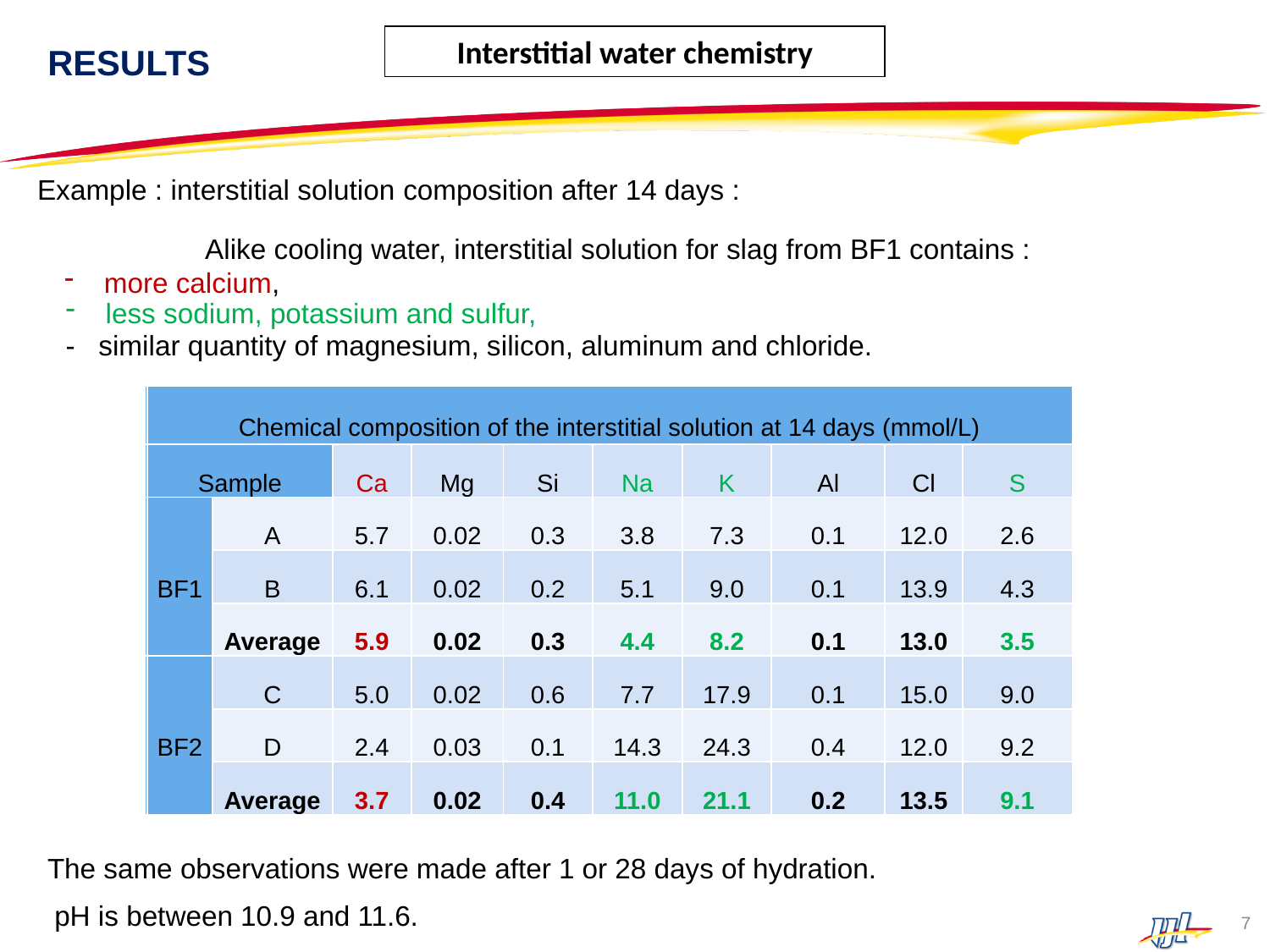

# Results
Interstitial water chemistry
Example : interstitial solution composition after 14 days :
Alike cooling water, interstitial solution for slag from BF1 contains :
more calcium,
less sodium, potassium and sulfur,
-   similar quantity of magnesium, silicon, aluminum and chloride.
| Chemical composition of the interstitial solution at 14 days (mmol/L) |  |  |  |  |  |  |  |  |  |
| --- | --- | --- | --- | --- | --- | --- | --- | --- | --- |
| Sample |  | Ca |  |  | Na | K |  |  | S |
| BF1 | A | 5.7 |  |  | 3.8 | 7.3 |  |  | 2.6 |
|  | B | 6.1 |  |  | 5.1 | 9.0 |  |  | 4.3 |
|  | Average | 5.9 |  |  | 4.4 | 8.2 |  |  | 3.5 |
| BF2 | C | 5.0 |  |  | 7.7 | 17.9 |  |  | 9.0 |
|  | D | 2.4 |  |  | 14.3 | 24.3 |  |  | 9.2 |
|  | Average | 3.7 |  |  | 11.0 | 21.1 |  |  | 9.1 |
| Chemical composition of the interstitial solution at 14 days (mmol/L) |  |  |  |  |  |  |  |  |  |
| --- | --- | --- | --- | --- | --- | --- | --- | --- | --- |
| Sample |  | Ca |  |  |  |  |  |  |  |
| BF1 | A | 5.7 |  |  |  |  |  |  |  |
|  | B | 6.1 |  |  |  |  |  |  |  |
|  | Average | 5.9 |  |  |  |  |  |  |  |
| BF2 | C | 5.0 |  |  |  |  |  |  |  |
|  | D | 2.4 |  |  |  |  |  |  |  |
|  | Average | 3.7 |  |  |  |  |  |  |  |
| Chemical composition of the interstitial solution at 14 days (mmol/L) |  |  |  |  |  |  |  |  |  |
| --- | --- | --- | --- | --- | --- | --- | --- | --- | --- |
| Sample |  | Ca | Mg | Si | Na | K | Al | Cl | S |
| BF1 | A | 5.7 | 0.02 | 0.3 | 3.8 | 7.3 | 0.1 | 12.0 | 2.6 |
|  | B | 6.1 | 0.02 | 0.2 | 5.1 | 9.0 | 0.1 | 13.9 | 4.3 |
|  | Average | 5.9 | 0.02 | 0.3 | 4.4 | 8.2 | 0.1 | 13.0 | 3.5 |
| BF2 | C | 5.0 | 0.02 | 0.6 | 7.7 | 17.9 | 0.1 | 15.0 | 9.0 |
|  | D | 2.4 | 0.03 | 0.1 | 14.3 | 24.3 | 0.4 | 12.0 | 9.2 |
|  | Average | 3.7 | 0.02 | 0.4 | 11.0 | 21.1 | 0.2 | 13.5 | 9.1 |
The same observations were made after 1 or 28 days of hydration.
pH is between 10.9 and 11.6.
7